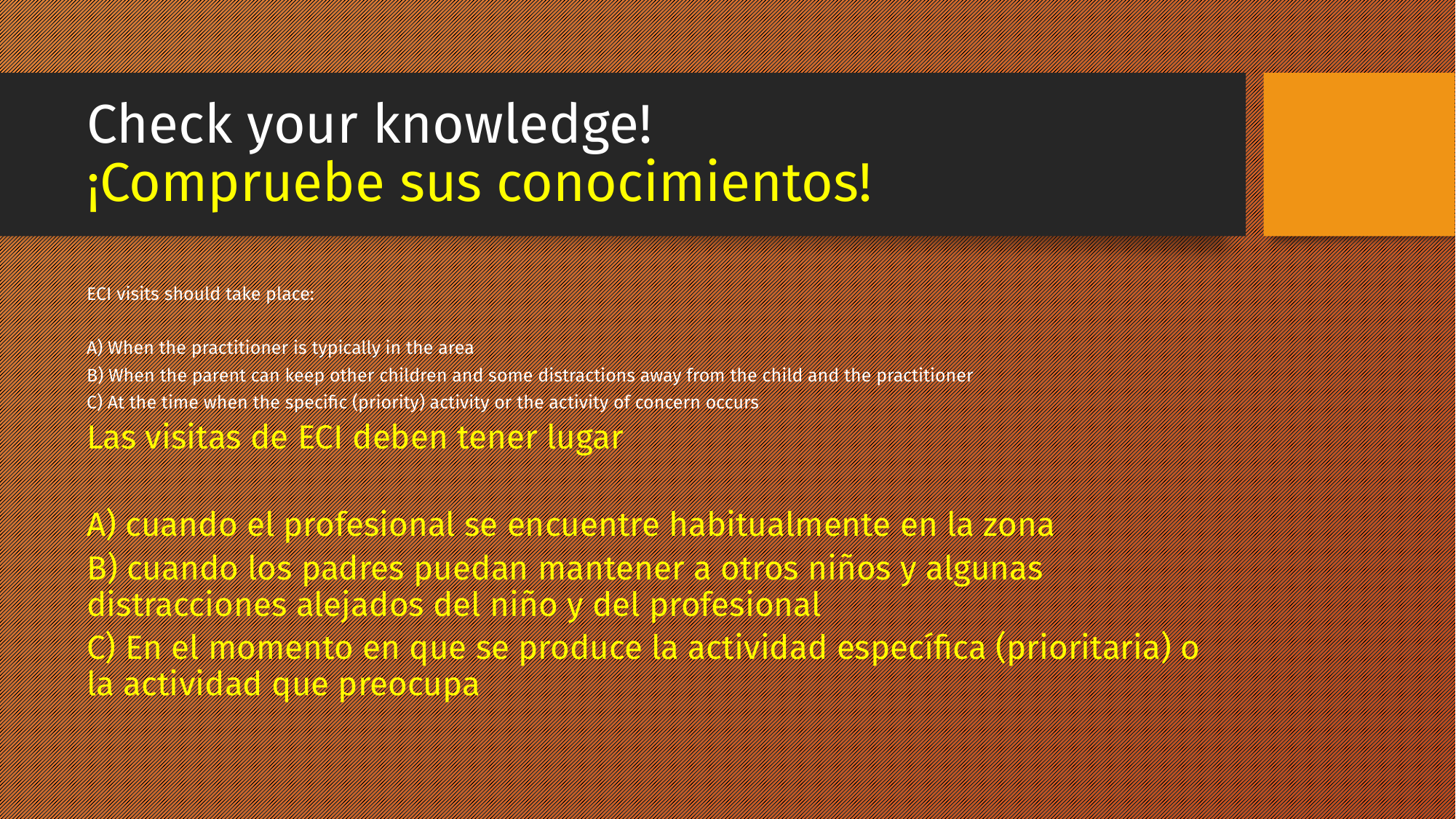

# Check your knowledge! ¡Compruebe sus conocimientos!
ECI visits should take place:

A) When the practitioner is typically in the area
B) When the parent can keep other children and some distractions away from the child and the practitioner
C) At the time when the specific (priority) activity or the activity of concern occurs
Las visitas de ECI deben tener lugar

A) cuando el profesional se encuentre habitualmente en la zona
B) cuando los padres puedan mantener a otros niños y algunas distracciones alejados del niño y del profesional
C) En el momento en que se produce la actividad específica (prioritaria) o la actividad que preocupa